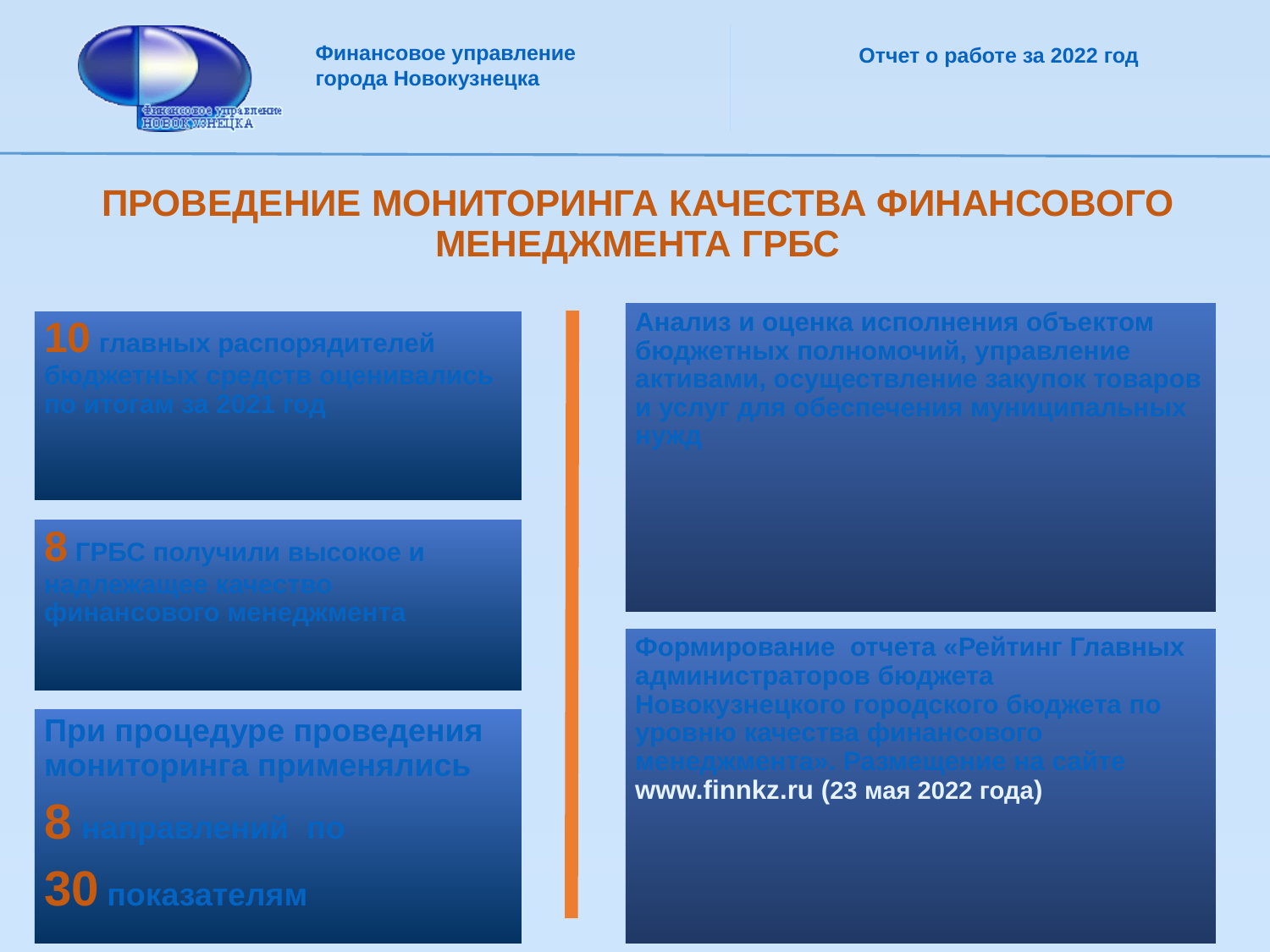

# ПРОВЕДЕНИЕ МОНИТОРИНГА КАЧЕСТВА ФИНАНСОВОГО МЕНЕДЖМЕНТА ГРБС
Анализ и оценка исполнения объектом  бюджетных полномочий, управление активами, осуществление закупок товаров и услуг для обеспечения муниципальных нужд
10 главных распорядителей бюджетных средств оценивались по итогам за 2021 год
8 ГРБС получили высокое и надлежащее качество финансового менеджмента

Формирование  отчета «Рейтинг Главных администраторов бюджета Новокузнецкого городского бюджета по уровню качества финансового менеджмента». Размещение на сайте www.finnkz.ru (23 мая 2022 года)

При процедуре проведения мониторинга применялись
8 направлений  по
30 показателям